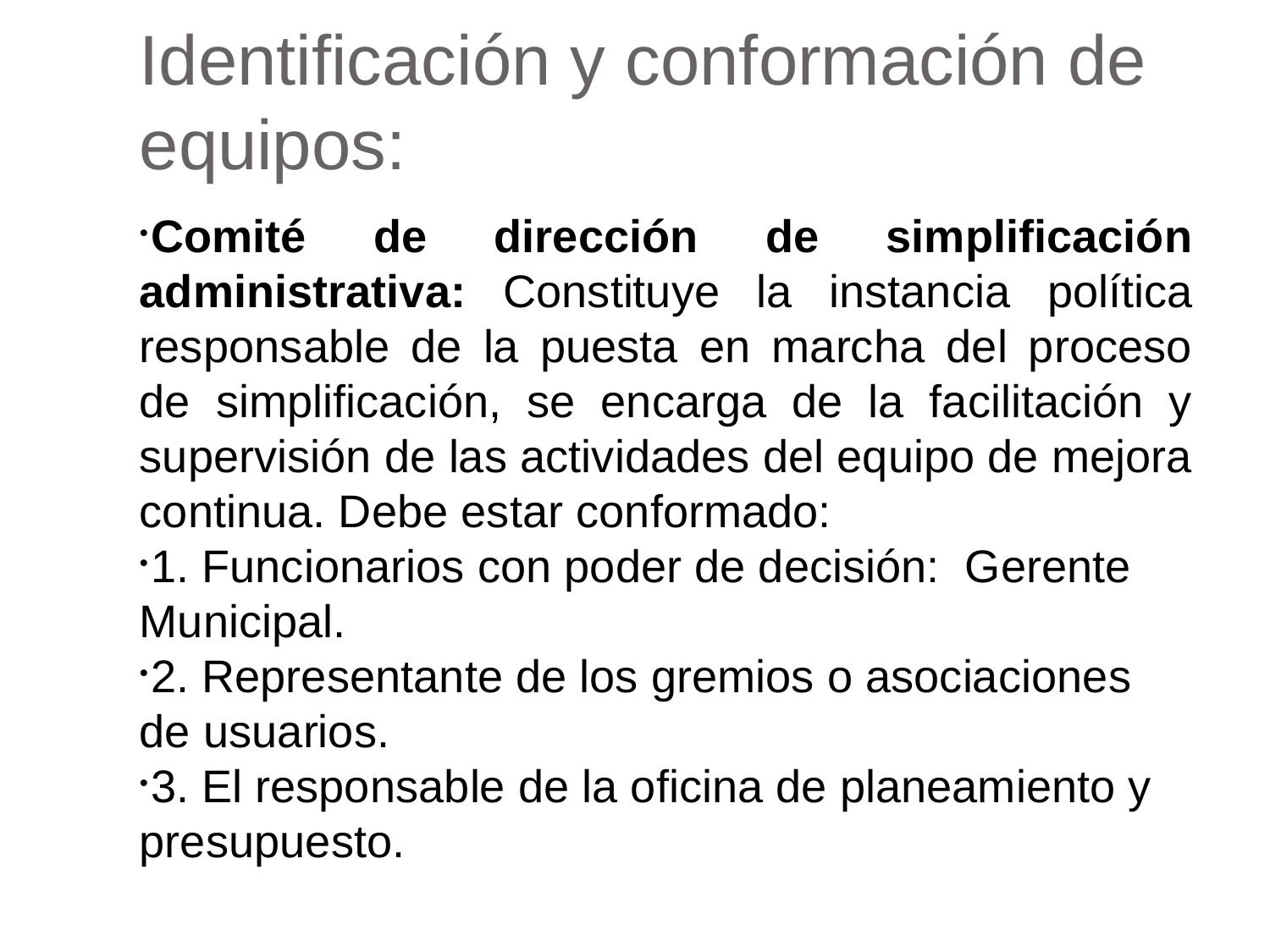

Identificación y conformación de equipos:
Comité de dirección de simplificación administrativa: Constituye la instancia política responsable de la puesta en marcha del proceso de simplificación, se encarga de la facilitación y supervisión de las actividades del equipo de mejora continua. Debe estar conformado:
1. Funcionarios con poder de decisión:  Gerente Municipal.
2. Representante de los gremios o asociaciones de usuarios.
3. El responsable de la oficina de planeamiento y presupuesto.